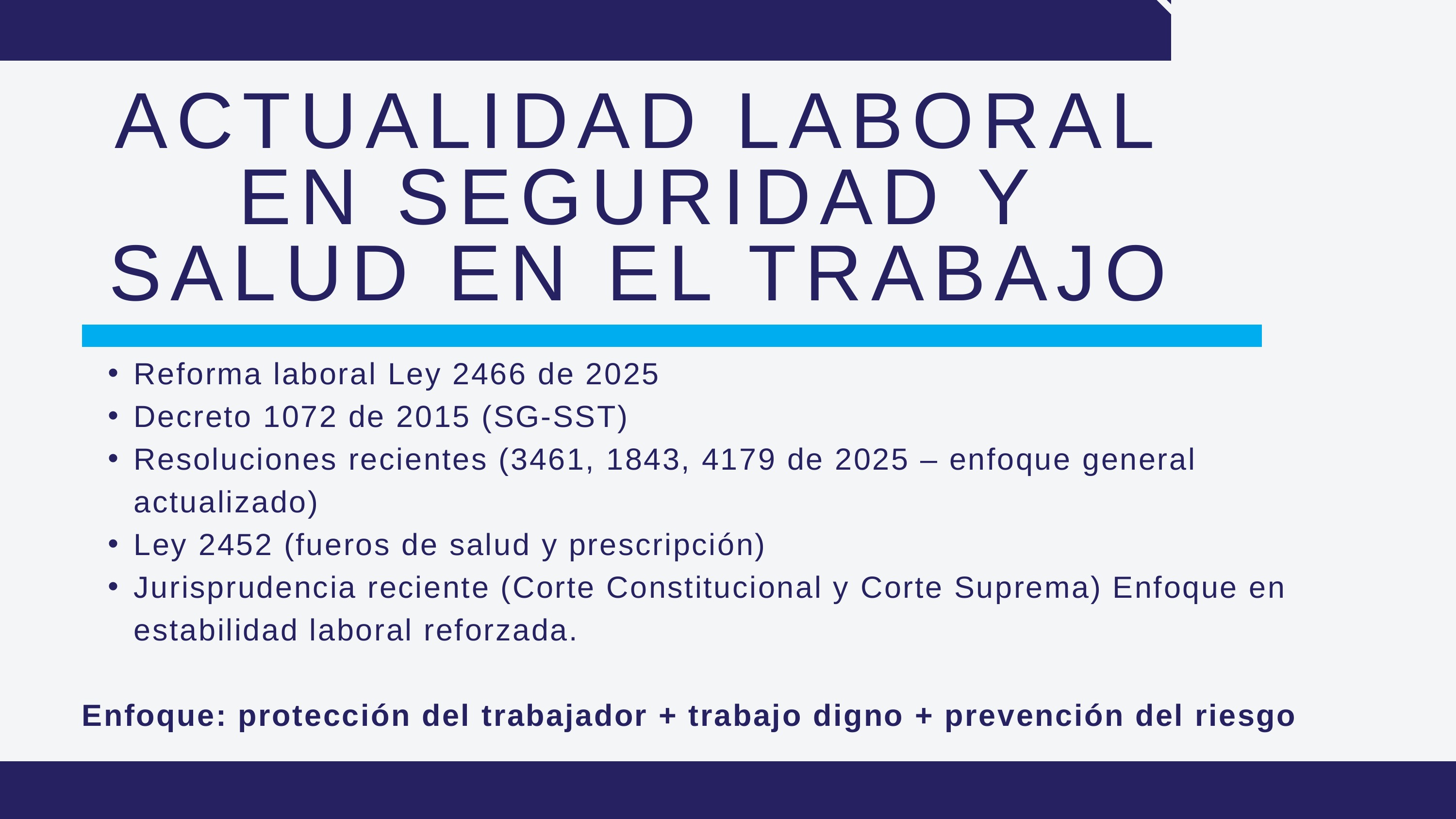

ACTUALIDAD LABORAL EN SEGURIDAD Y SALUD EN EL TRABAJO

Reforma laboral Ley 2466 de 2025
Decreto 1072 de 2015 (SG-SST)
Resoluciones recientes (3461, 1843, 4179 de 2025 – enfoque general actualizado)
Ley 2452 (fueros de salud y prescripción)
Jurisprudencia reciente (Corte Constitucional y Corte Suprema) Enfoque en estabilidad laboral reforzada.

Enfoque: protección del trabajador + trabajo digno + prevención del riesgo